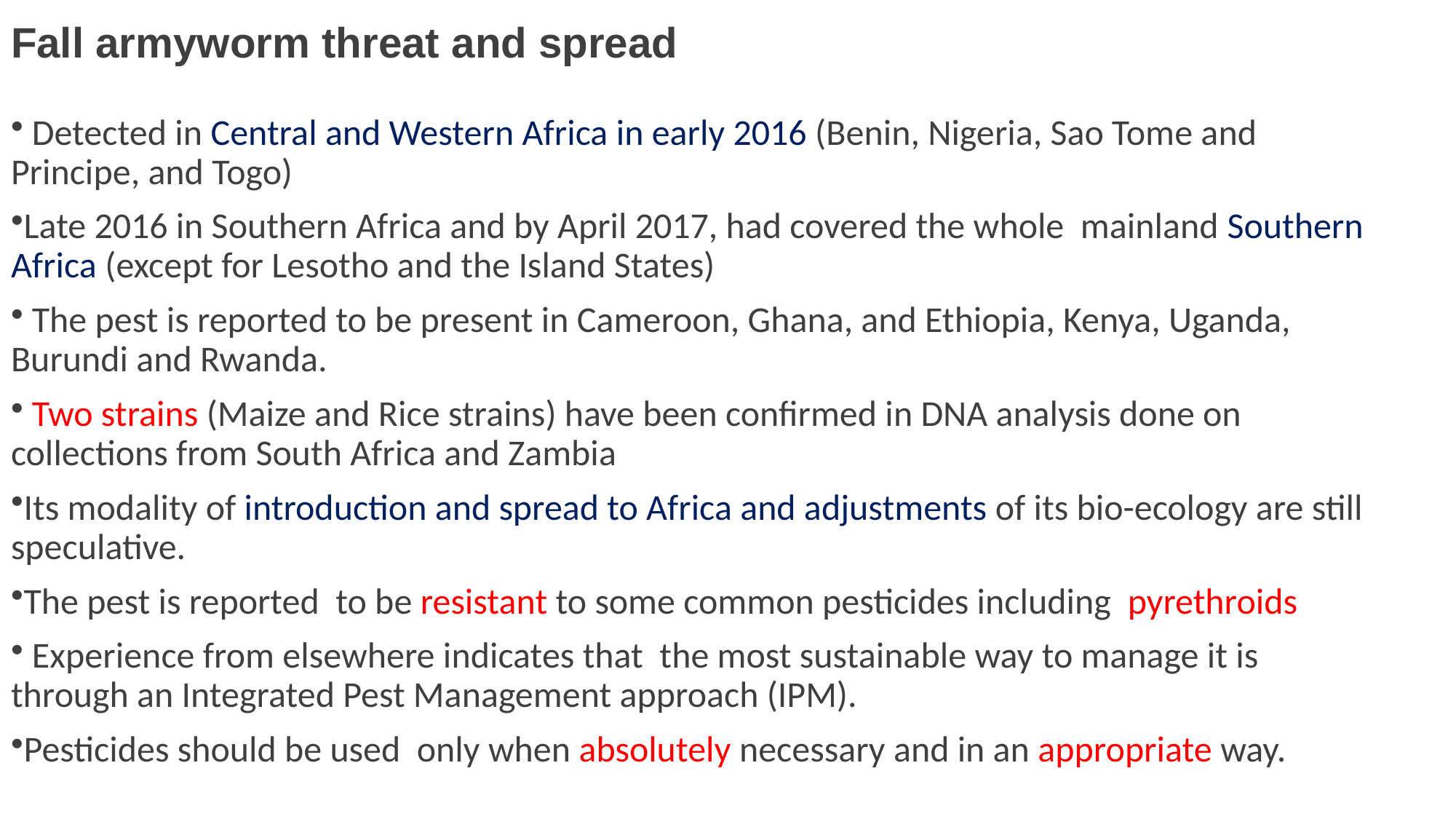

# Fall armyworm threat and spread
 Detected in Central and Western Africa in early 2016 (Benin, Nigeria, Sao Tome and Principe, and Togo)
Late 2016 in Southern Africa and by April 2017, had covered the whole  mainland Southern Africa (except for Lesotho and the Island States)
 The pest is reported to be present in Cameroon, Ghana, and Ethiopia, Kenya, Uganda, Burundi and Rwanda.
 Two strains (Maize and Rice strains) have been confirmed in DNA analysis done on collections from South Africa and Zambia
Its modality of introduction and spread to Africa and adjustments of its bio-ecology are still speculative.
The pest is reported  to be resistant to some common pesticides including  pyrethroids
 Experience from elsewhere indicates that  the most sustainable way to manage it is through an Integrated Pest Management approach (IPM).
Pesticides should be used  only when absolutely necessary and in an appropriate way.